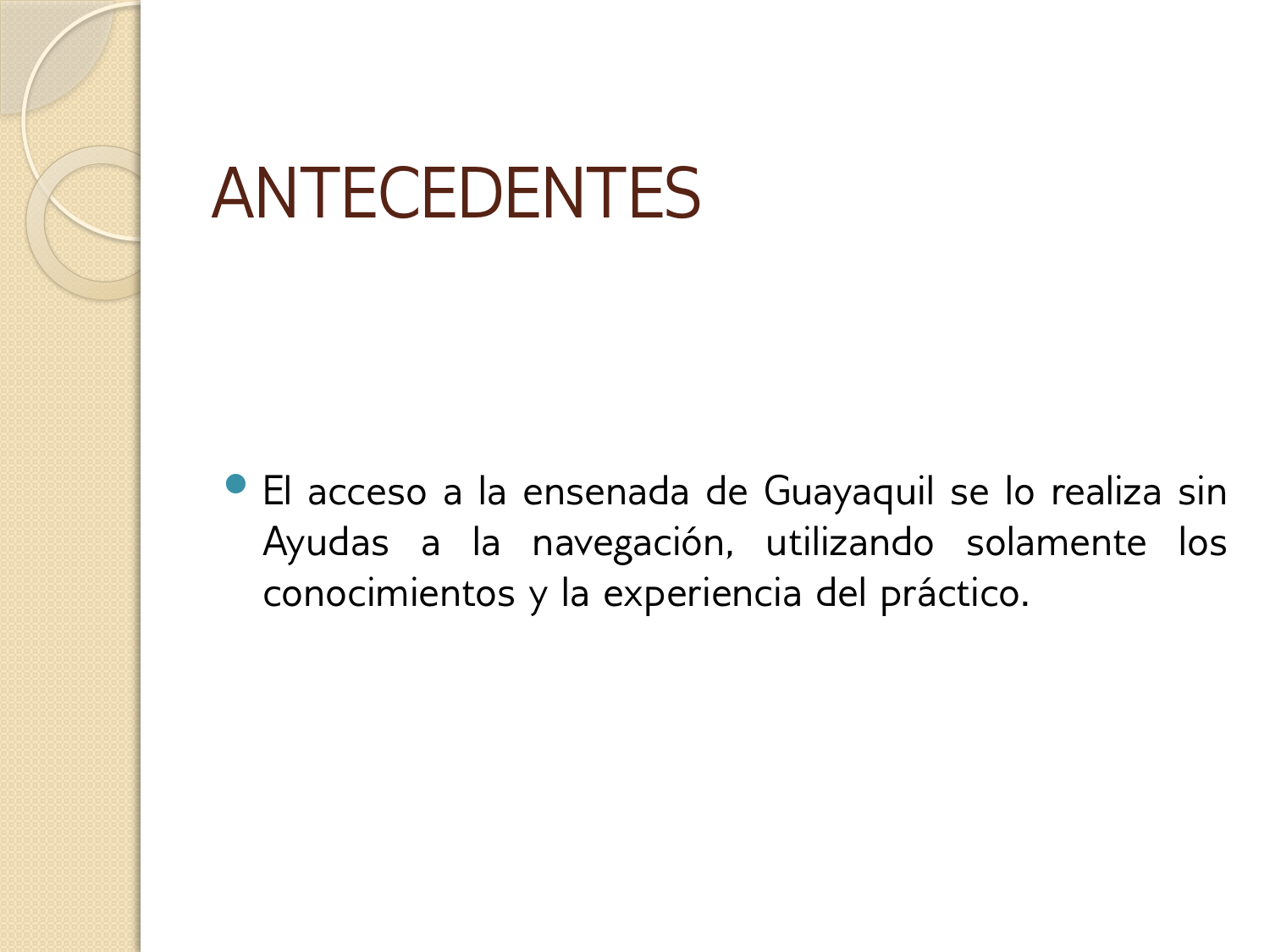

# ANTECEDENTES
El acceso a la ensenada de Guayaquil se lo realiza sin Ayudas a la navegación, utilizando solamente los conocimientos y la experiencia del práctico.